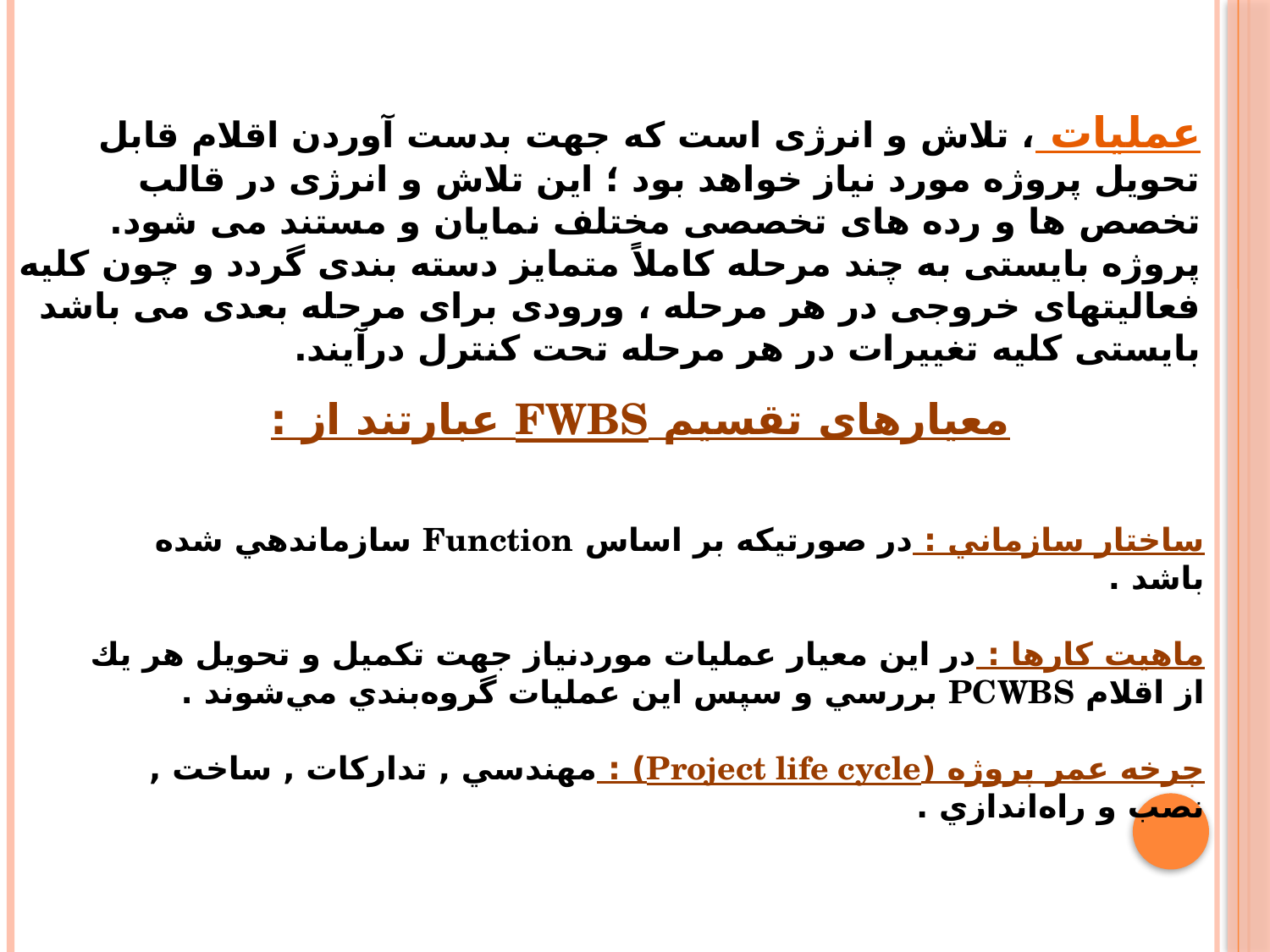

# عملیات ، تلاش و انرژی است که جهت بدست آوردن اقلام قابل تحویل پروژه مورد نیاز خواهد بود ؛ این تلاش و انرژی در قالب تخصص ها و رده های تخصصی مختلف نمایان و مستند می شود. پروژه بایستی به چند مرحله کاملاً متمایز دسته بندی گردد و چون کلیه فعالیتهای خروجی در هر مرحله ، ورودی برای مرحله بعدی می باشد بایستی کلیه تغییرات در هر مرحله تحت کنترل درآیند.
معیارهای تقسیم FWBS عبارتند از :

ساختار سازماني : در صورتيكه بر اساس Function سازماندهي شده باشد .

ماهيت كارها : در اين معيار عمليات موردنياز جهت تكميل و تحويل هر يك از اقلام PCWBS بررسي و سپس اين عمليات گروه‌بندي مي‌شوند .

چرخه عمر پروژه (Project life cycle) : مهندسي , تداركات , ساخت , نصب و راه‌اندازي .